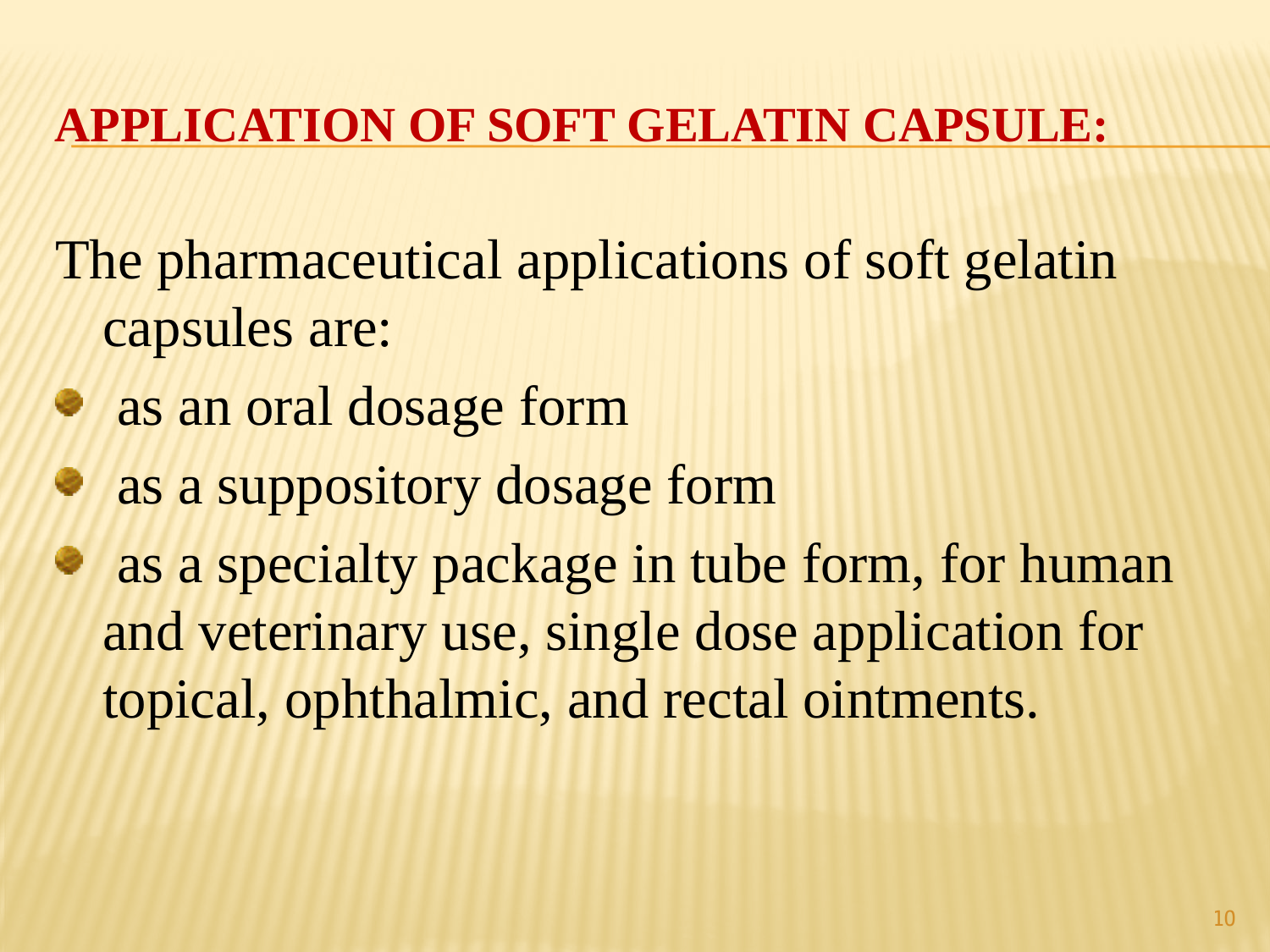

# APPLICATION OF SOFT GELATIN CAPSULE:
The pharmaceutical applications of soft gelatin capsules are:
 as an oral dosage form
 as a suppository dosage form
 as a specialty package in tube form, for human and veterinary use, single dose application for topical, ophthalmic, and rectal ointments.

10